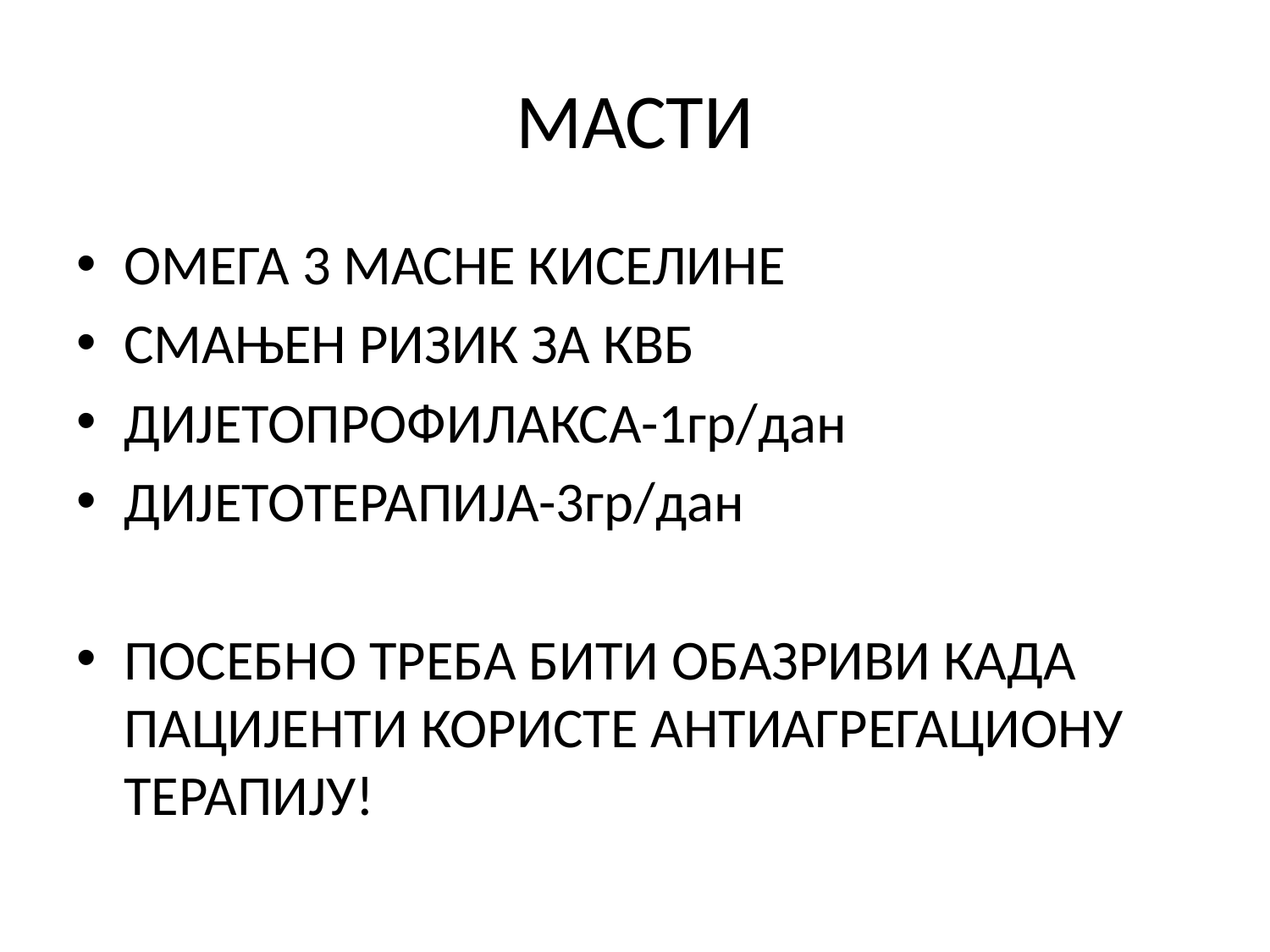

# МАСТИ
ОМЕГА 3 МАСНЕ КИСЕЛИНЕ
СМАЊЕН РИЗИК ЗА КВБ
ДИЈЕТОПРОФИЛАКСА-1гр/дан
ДИЈЕТОТЕРАПИЈА-3гр/дан

ПОСЕБНО ТРЕБА БИТИ ОБАЗРИВИ КАДА ПАЦИЈЕНТИ КОРИСТЕ АНТИАГРЕГАЦИОНУ ТЕРАПИЈУ!